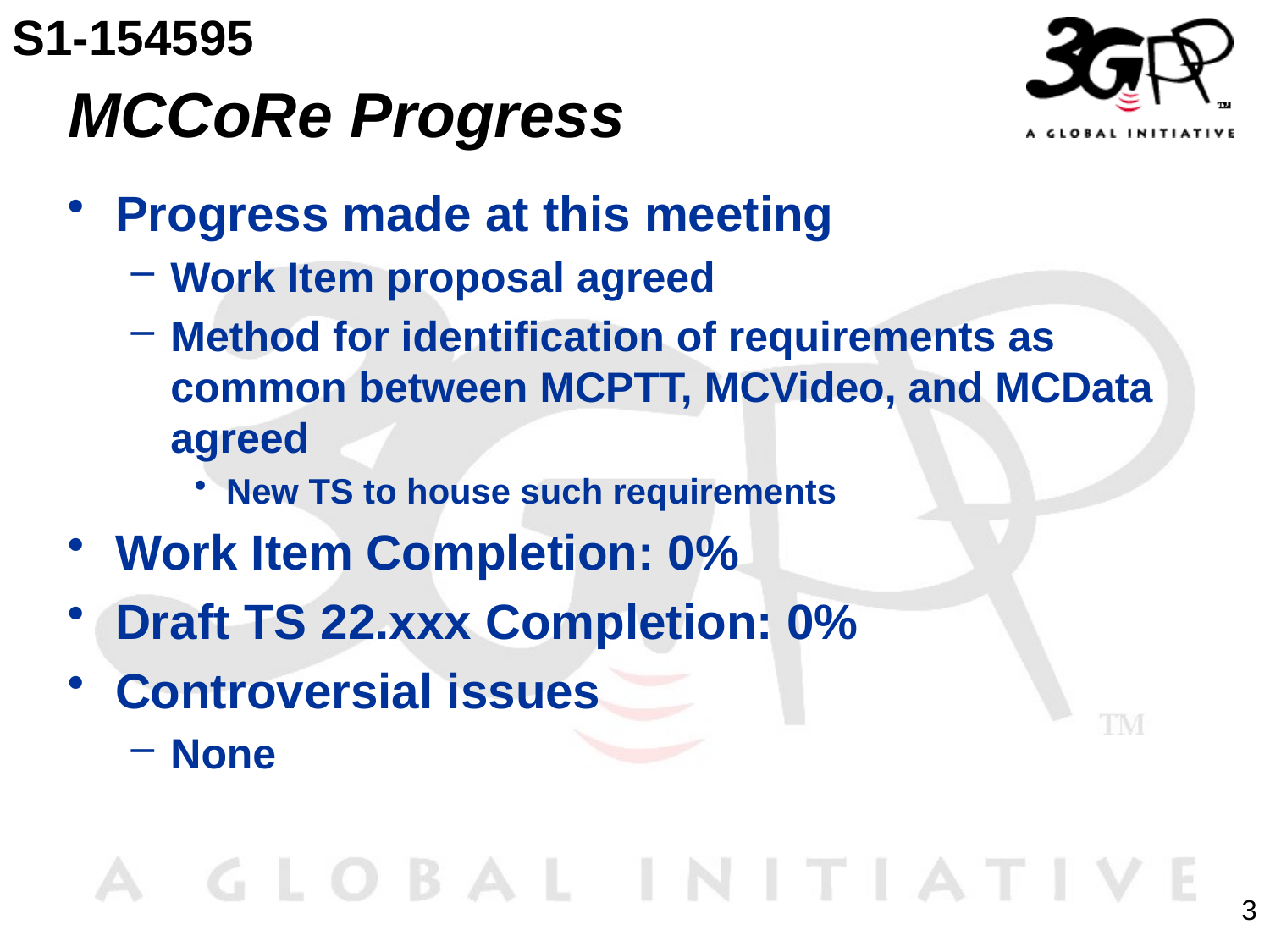

S1-154595
# MCCoRe Progress
Progress made at this meeting
Work Item proposal agreed
Method for identification of requirements as common between MCPTT, MCVideo, and MCData agreed
New TS to house such requirements
Work Item Completion: 0%
Draft TS 22.xxx Completion: 0%
Controversial issues
None
3